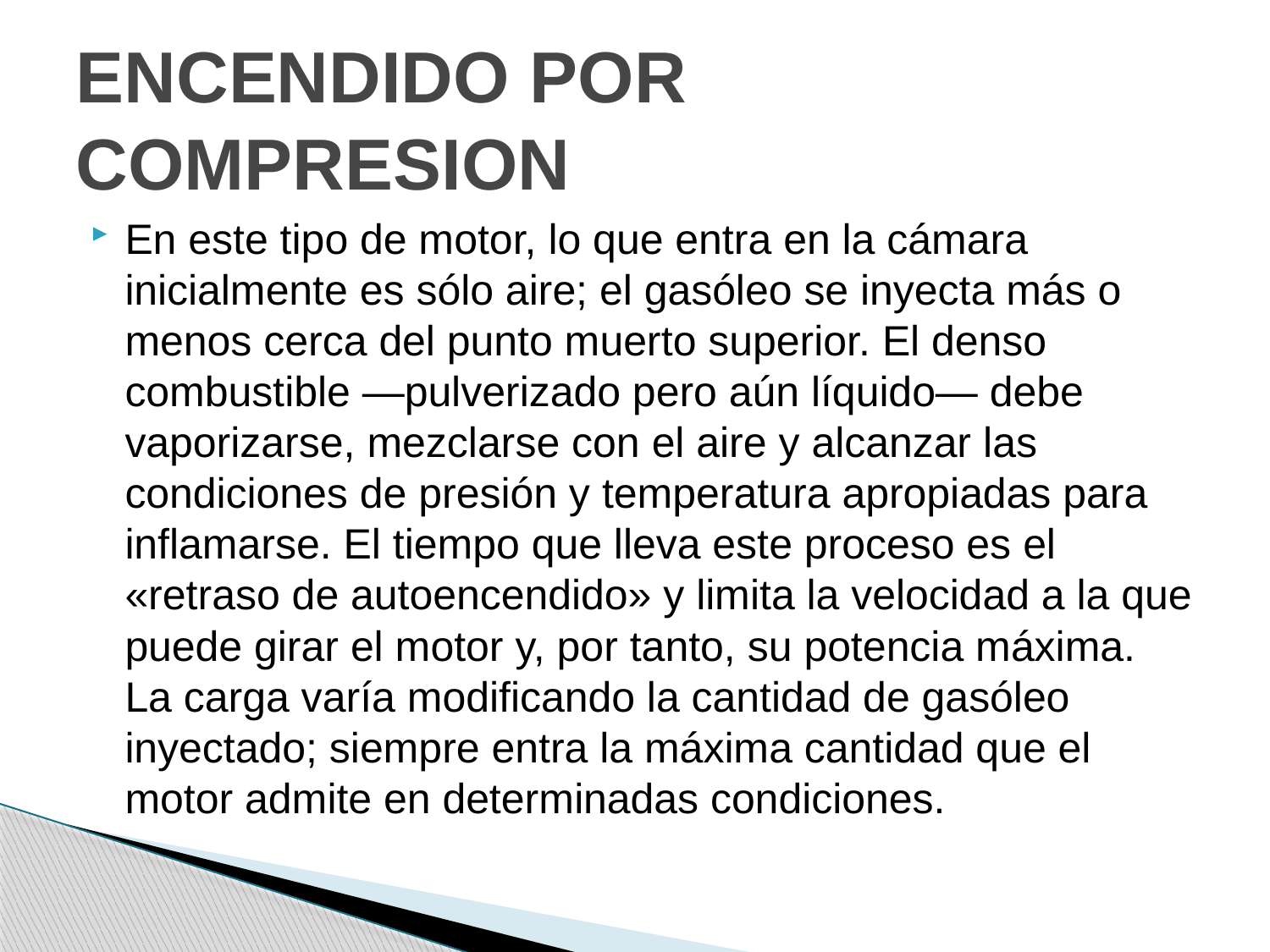

# ENCENDIDO POR COMPRESION
En este tipo de motor, lo que entra en la cámara inicialmente es sólo aire; el gasóleo se inyecta más o menos cerca del punto muerto superior. El denso combustible —pulverizado pero aún líquido— debe vaporizarse, mezclarse con el aire y alcanzar las condiciones de presión y temperatura apropiadas para inflamarse. El tiempo que lleva este proceso es el «retraso de autoencendido» y limita la velocidad a la que puede girar el motor y, por tanto, su potencia máxima. La carga varía modificando la cantidad de gasóleo inyectado; siempre entra la máxima cantidad que el motor admite en determinadas condiciones.